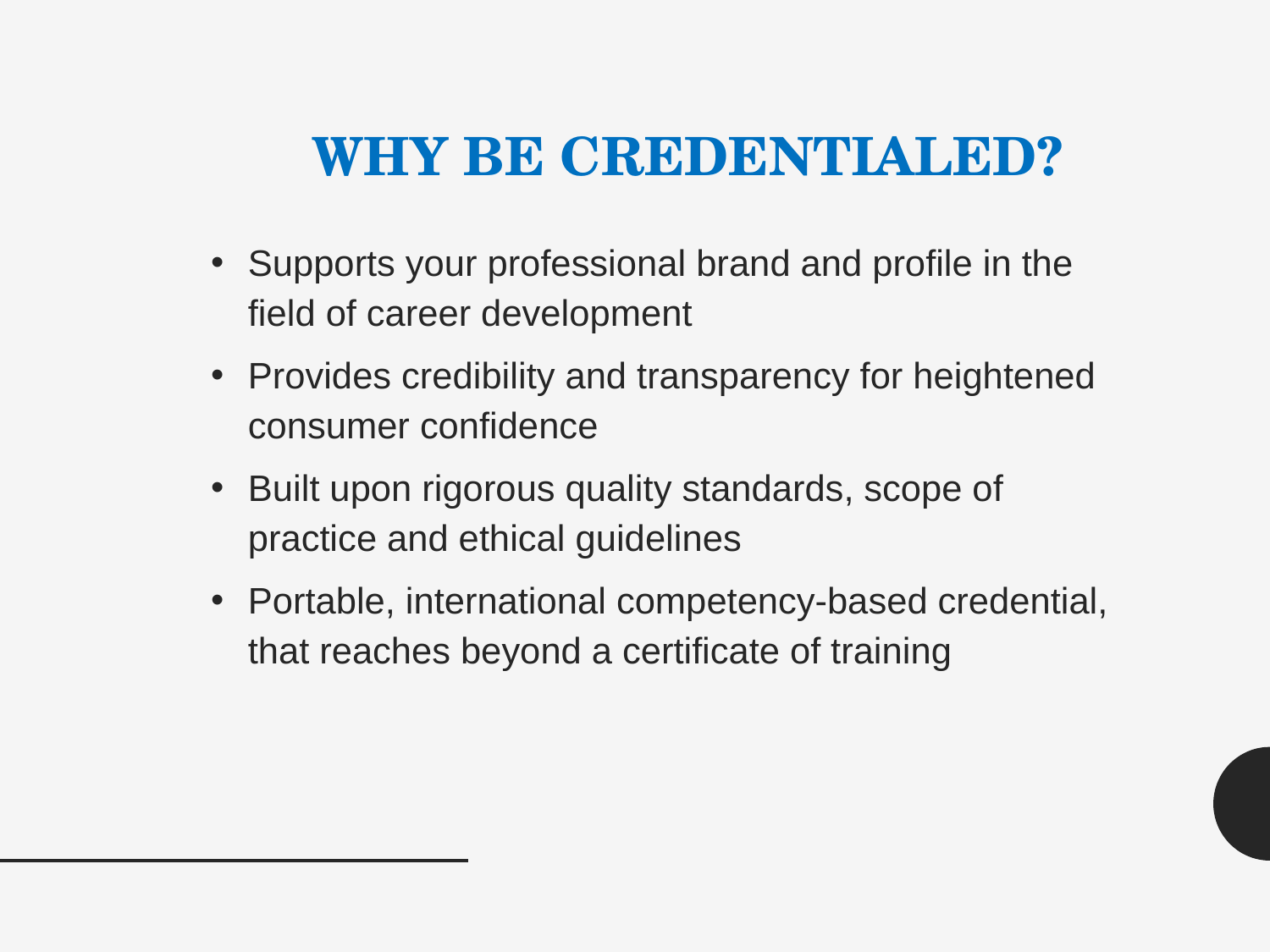

WHY BE CREDENTIALED?
Supports your professional brand and profile in the field of career development
Provides credibility and transparency for heightened consumer confidence
Built upon rigorous quality standards, scope of practice and ethical guidelines
Portable, international competency-based credential, that reaches beyond a certificate of training